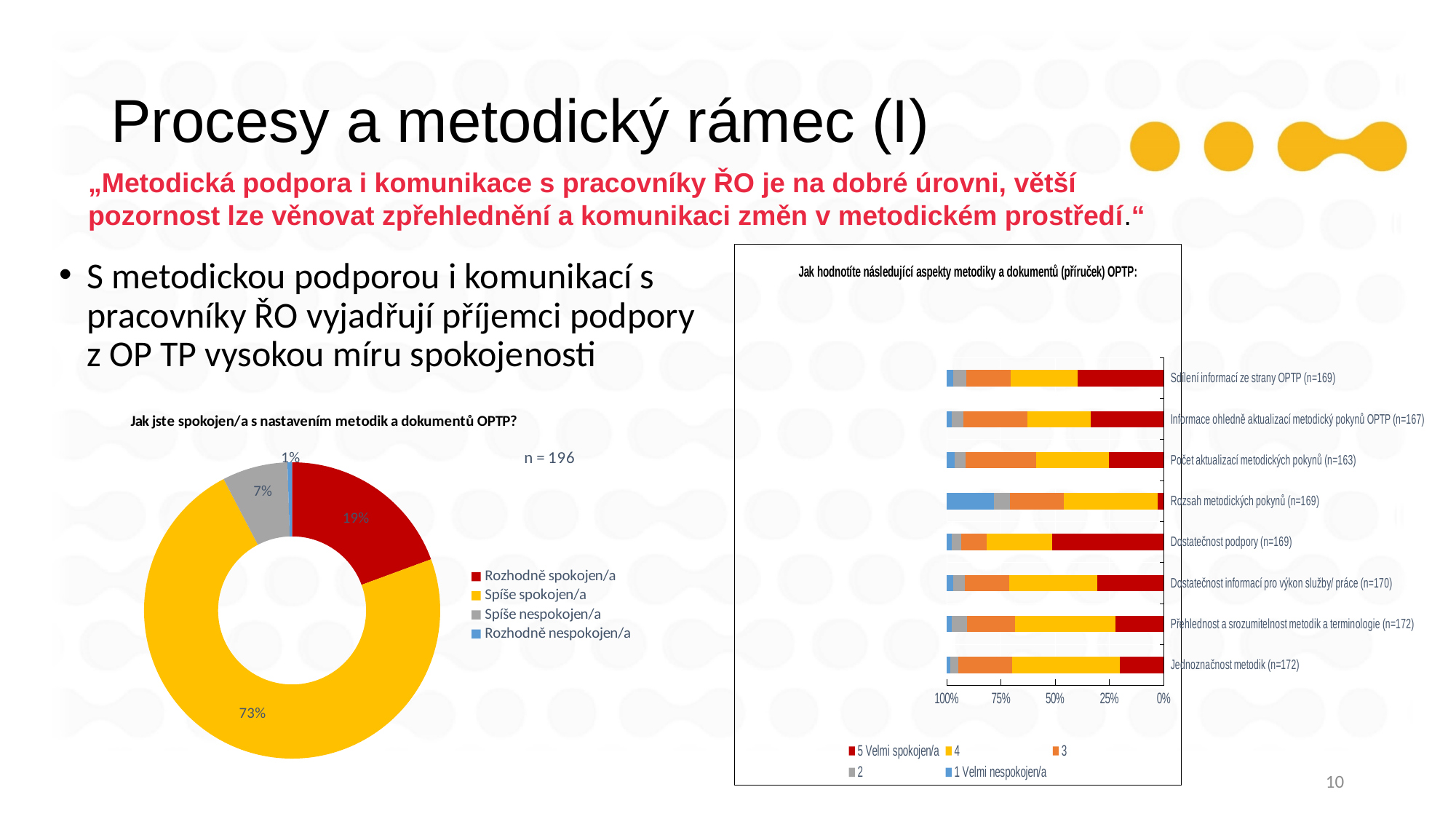

# Procesy a metodický rámec (I)
„Metodická podpora i komunikace s pracovníky ŘO je na dobré úrovni, větší pozornost lze věnovat zpřehlednění a komunikaci změn v metodickém prostředí.“

### Chart: Jak hodnotíte následující aspekty metodiky a dokumentů (příruček) OPTP:

| Category | 5 Velmi spokojen/a | 4 | 3 | 2 | 1 Velmi nespokojen/a |
|---|---|---|---|---|---|
| Jednoznačnost metodik (n=172) | 0.20348837209302326 | 0.4941860465116279 | 0.25 | 0.03488372093023256 | 0.01744186046511628 |
| Přehlednost a srozumitelnost metodik a terminologie (n=172) | 0.22093023255813954 | 0.46511627906976744 | 0.22093023255813954 | 0.06976744186046512 | 0.023255813953488372 |
| Dostatečnost informací pro výkon služby/ práce (n=170) | 0.3058823529411765 | 0.40588235294117647 | 0.20588235294117646 | 0.052941176470588235 | 0.029411764705882353 |
| Dostatečnost podpory (n=169) | 0.514792899408284 | 0.30177514792899407 | 0.11834319526627218 | 0.04142011834319527 | 0.023668639053254437 |
| Rozsah metodických pokynů (n=169) | 0.029585798816568046 | 0.4319526627218935 | 0.2485207100591716 | 0.07100591715976332 | 0.21893491124260356 |
| Počet aktualizací metodických pokynů (n=163) | 0.25153374233128833 | 0.3374233128834356 | 0.32515337423312884 | 0.049079754601226995 | 0.03680981595092025 |
| Informace ohledně aktualizací metodický pokynů OPTP (n=167) | 0.33532934131736525 | 0.2934131736526946 | 0.2934131736526946 | 0.05389221556886228 | 0.023952095808383235 |
| Sdílení informací ze strany OPTP (n=169) | 0.39644970414201186 | 0.3076923076923077 | 0.20710059171597633 | 0.05917159763313609 | 0.029585798816568046 |
S metodickou podporou i komunikací s
pracovníky ŘO vyjadřují příjemci podpory
z OP TP vysokou míru spokojenosti

### Chart: Jak jste spokojen/a s nastavením metodik a dokumentů OPTP?

| Category | Celkem |
|---|---|
| Rozhodně spokojen/a | 38.0 |
| Spíše spokojen/a | 143.0 |
| Spíše nespokojen/a | 14.0 |
| Rozhodně nespokojen/a | 1.0 |
10